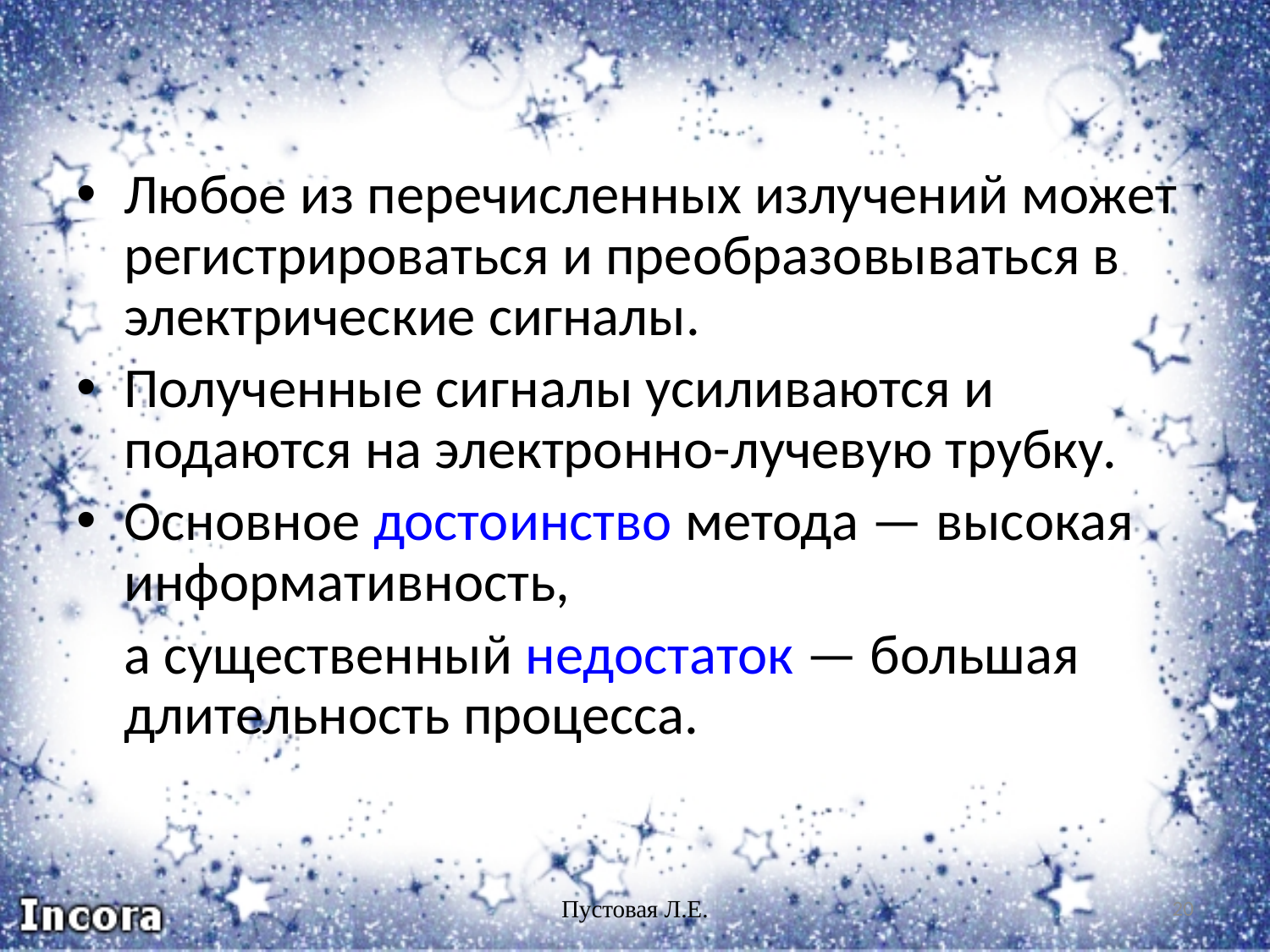

Любое из перечисленных излучений может регистрироваться и преобразовываться в электрические сигналы.
Полученные сигналы усиливаются и подаются на электронно-лучевую трубку.
Основное достоинство метода — высокая информативность,
	а существенный недостаток — большая длительность процесса.
Пустовая Л.Е.
20